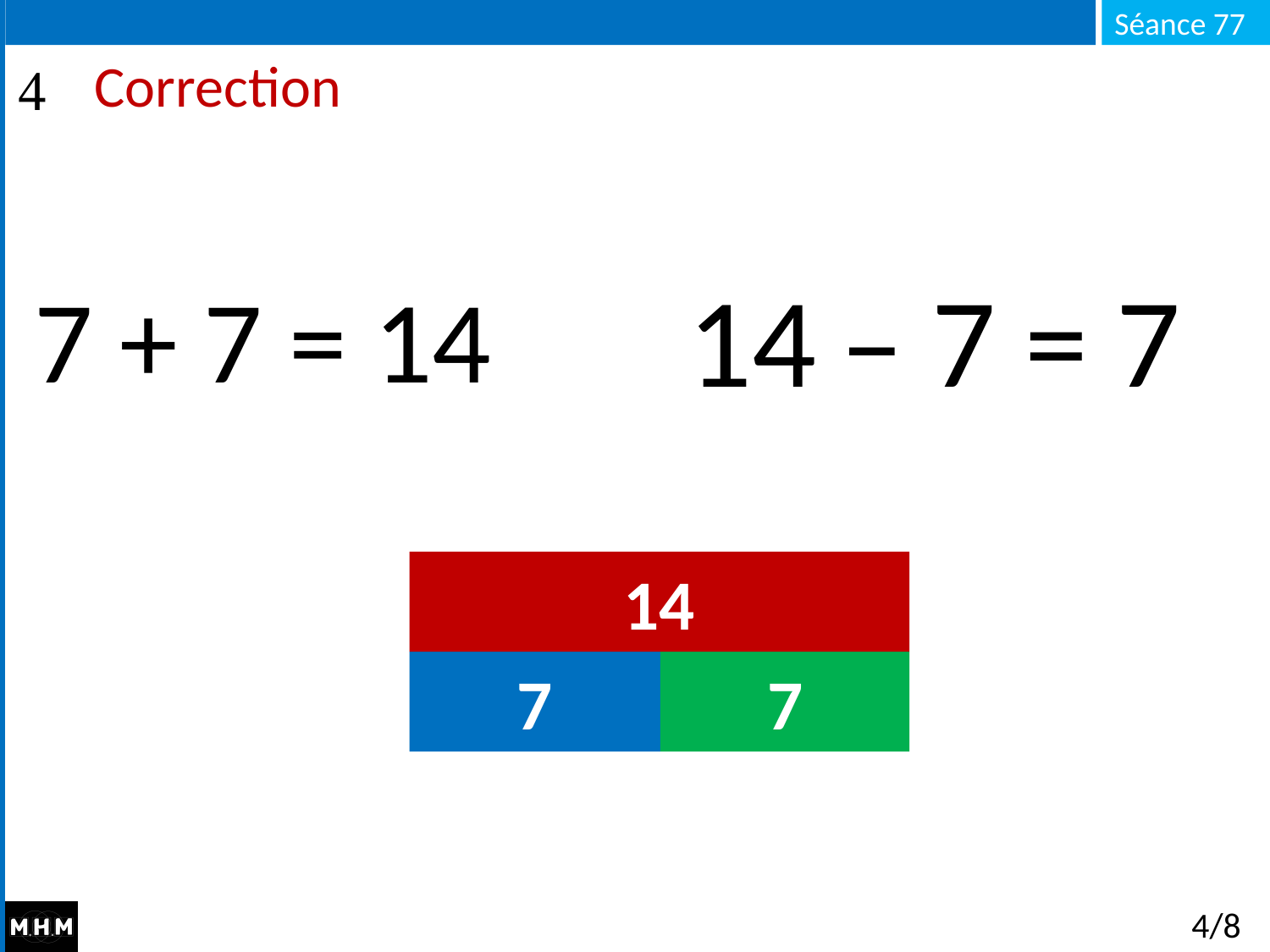

# Correction
14  ­̶  7 = 7
7 + 7 = 14
14
7
7
4/8